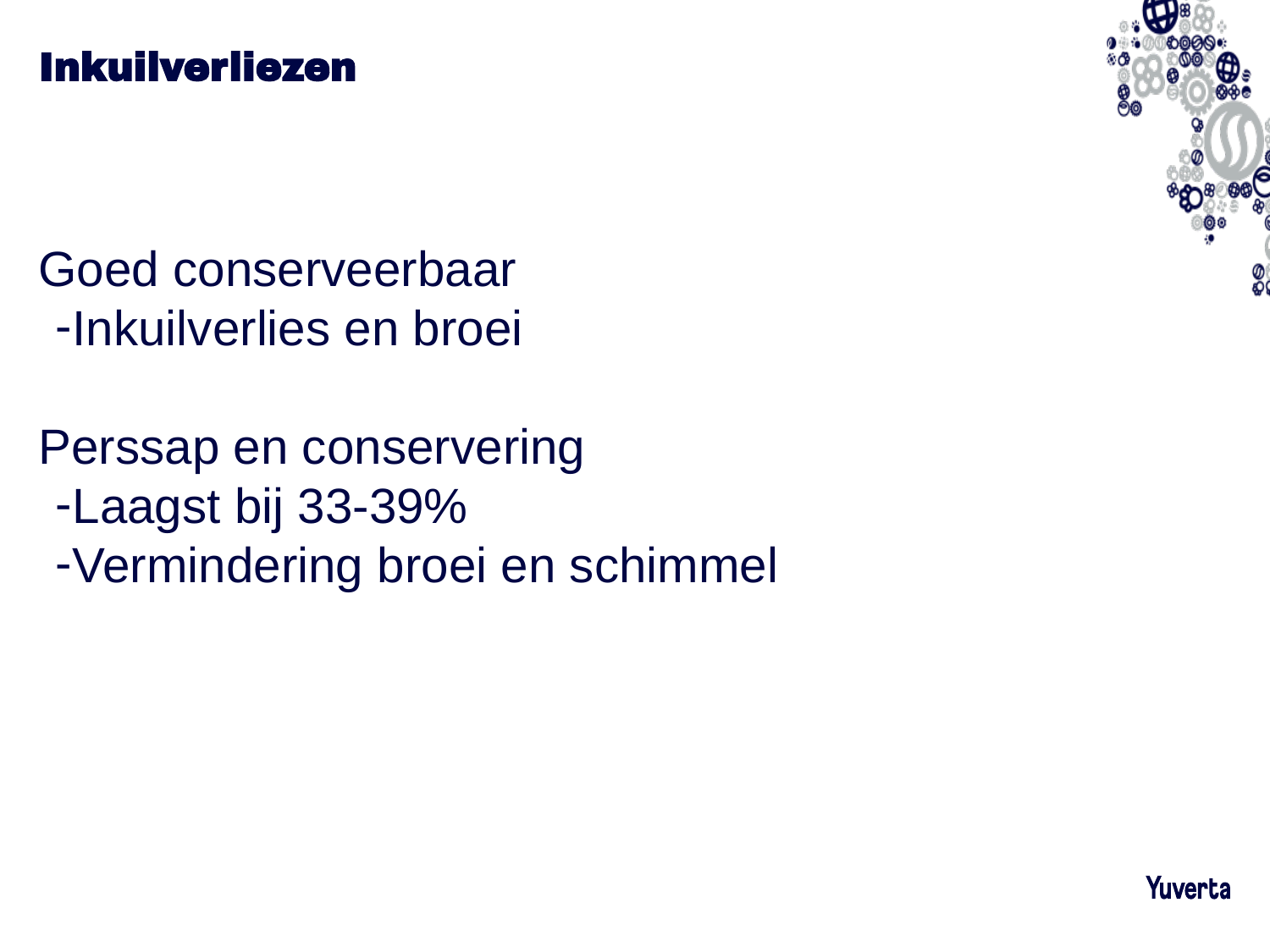

# Inkuilverliezen
Goed conserveerbaar
Inkuilverlies en broei

Perssap en conservering
Laagst bij 33-39%
Vermindering broei en schimmel